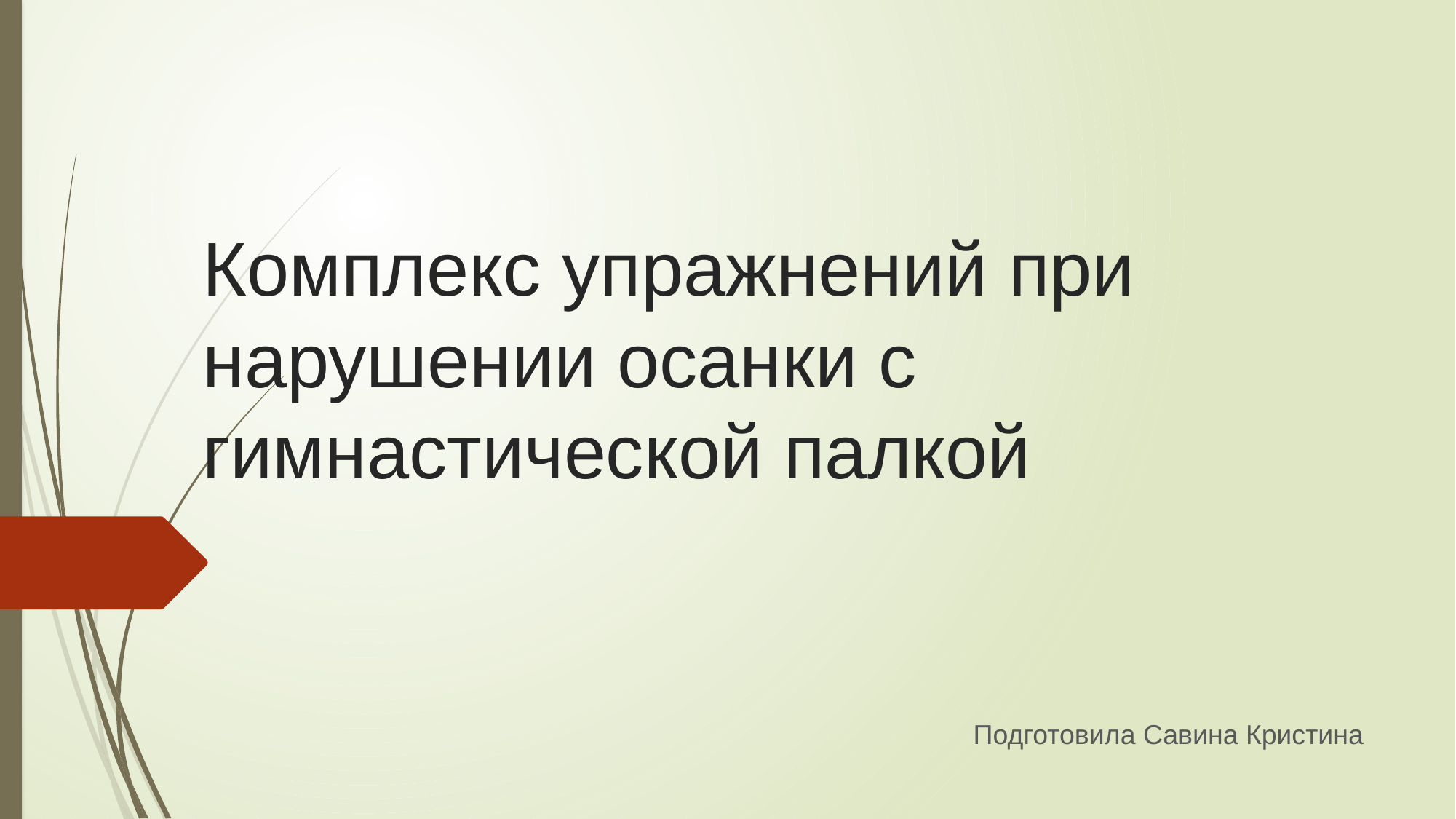

# Комплекс упражнений при нарушении осанки с гимнастической палкой
Подготовила Савина Кристина